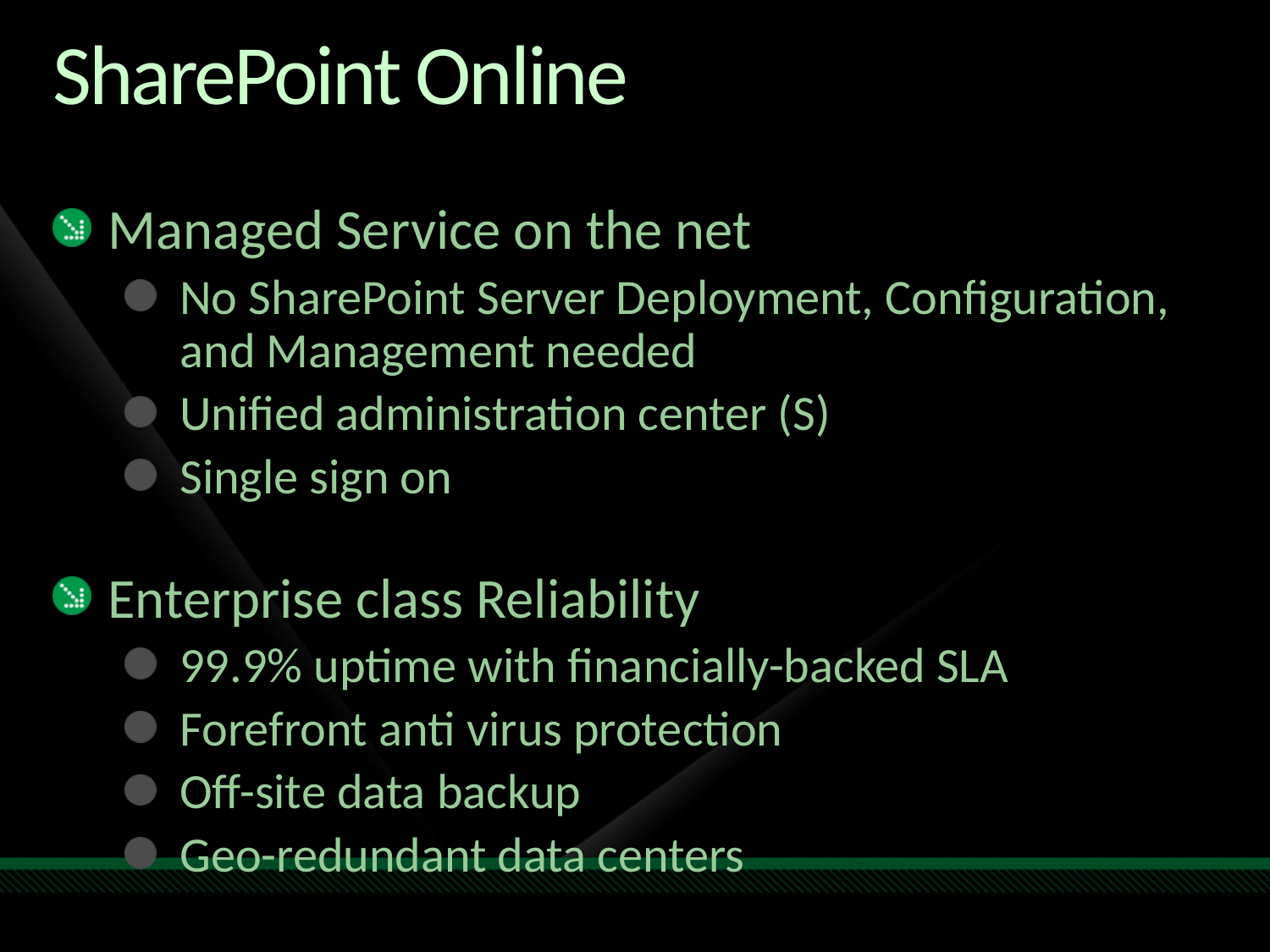

# SharePoint Online
Managed Service on the net
No SharePoint Server Deployment, Configuration, and Management needed
Unified administration center (S)
Single sign on
Enterprise class Reliability
99.9% uptime with financially-backed SLA
Forefront anti virus protection
Off-site data backup
Geo-redundant data centers